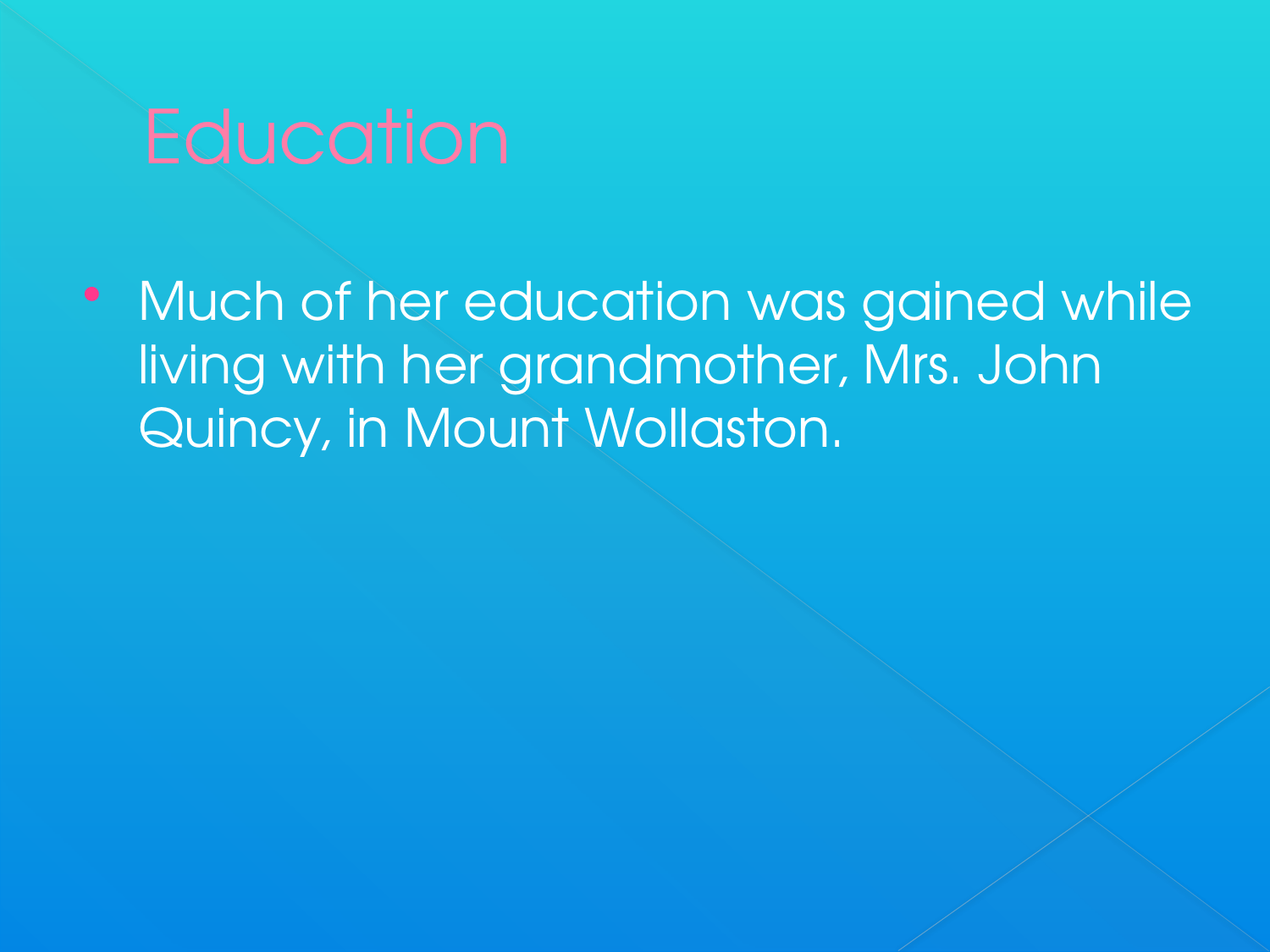

# Education
Much of her education was gained while living with her grandmother, Mrs. John Quincy, in Mount Wollaston.